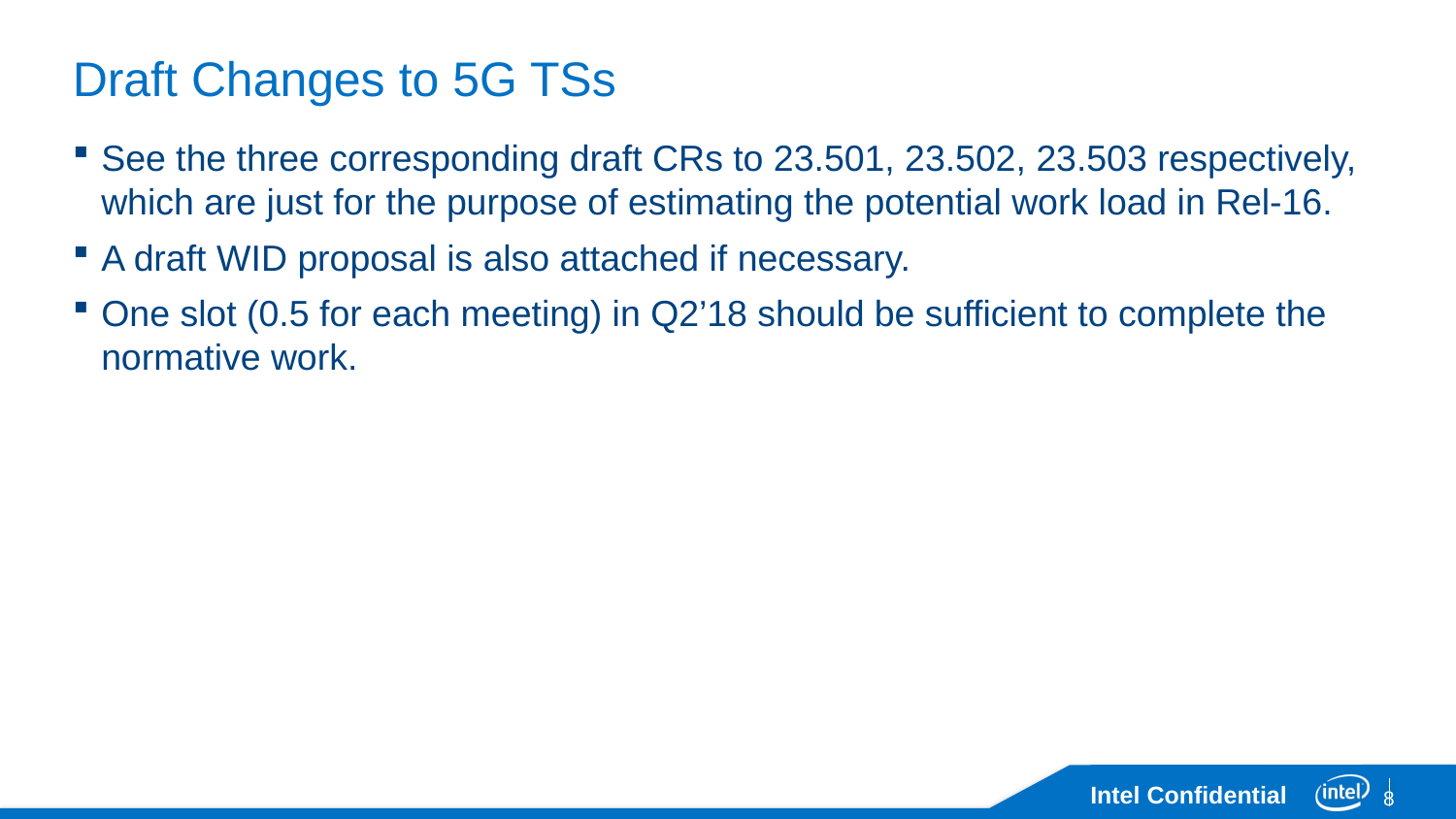

# Draft Changes to 5G TSs
See the three corresponding draft CRs to 23.501, 23.502, 23.503 respectively, which are just for the purpose of estimating the potential work load in Rel-16.
A draft WID proposal is also attached if necessary.
One slot (0.5 for each meeting) in Q2’18 should be sufficient to complete the normative work.